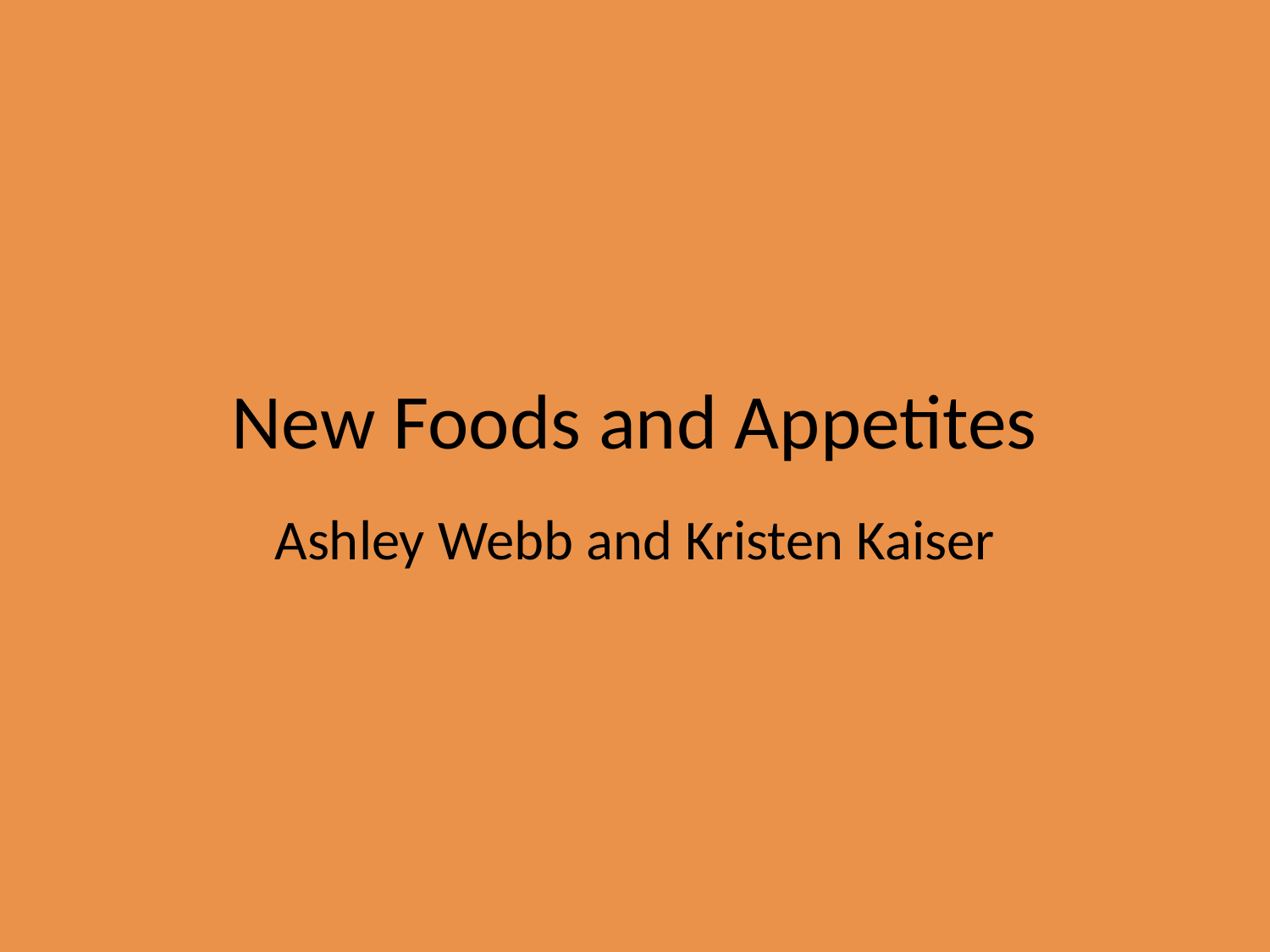

# New Foods and Appetites
Ashley Webb and Kristen Kaiser